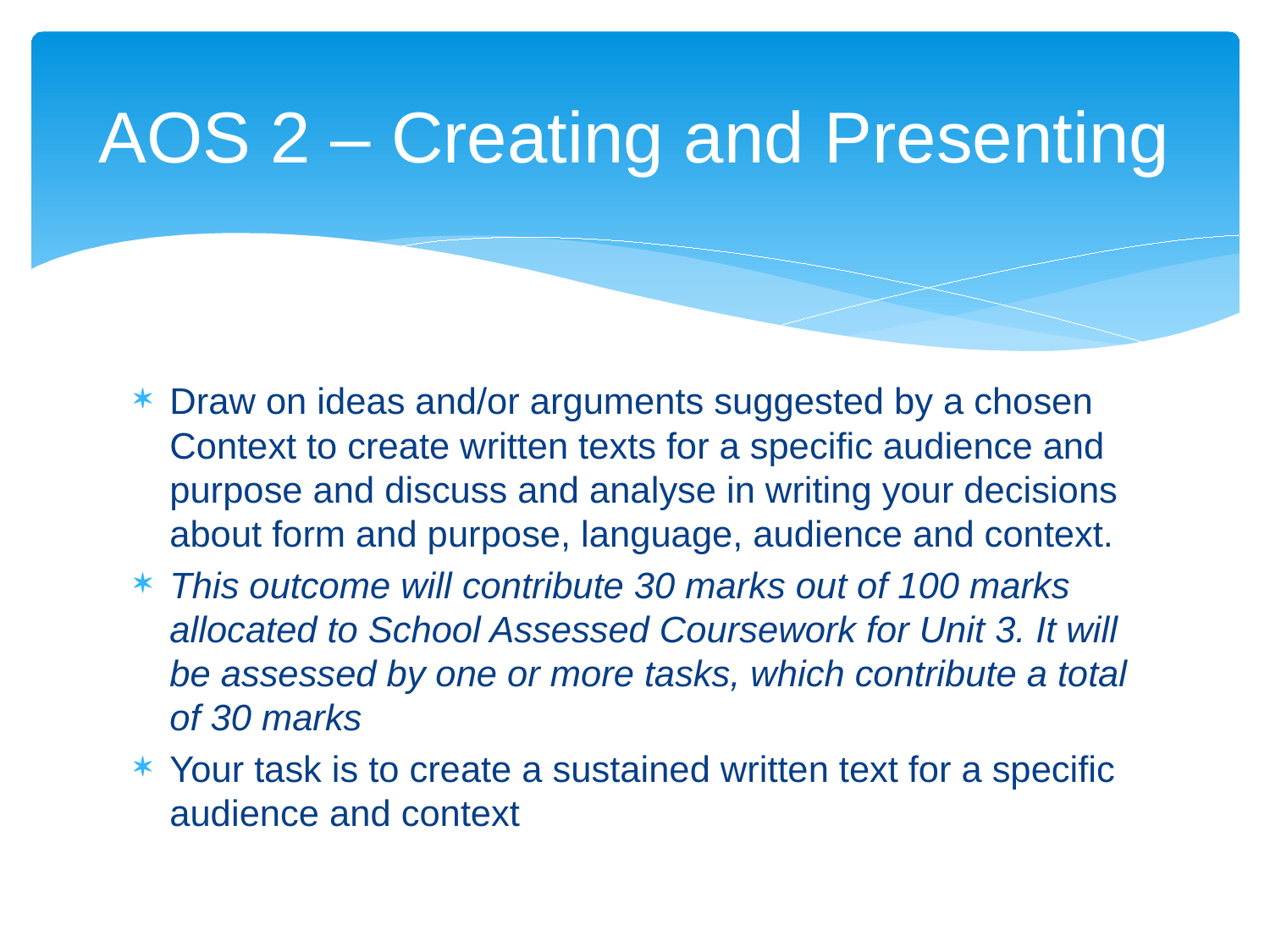

# AOS 2 – Creating and Presenting
Draw on ideas and/or arguments suggested by a chosen Context to create written texts for a specific audience and purpose and discuss and analyse in writing your decisions about form and purpose, language, audience and context.
This outcome will contribute 30 marks out of 100 marks allocated to School Assessed Coursework for Unit 3. It will be assessed by one or more tasks, which contribute a total of 30 marks
Your task is to create a sustained written text for a specific audience and context